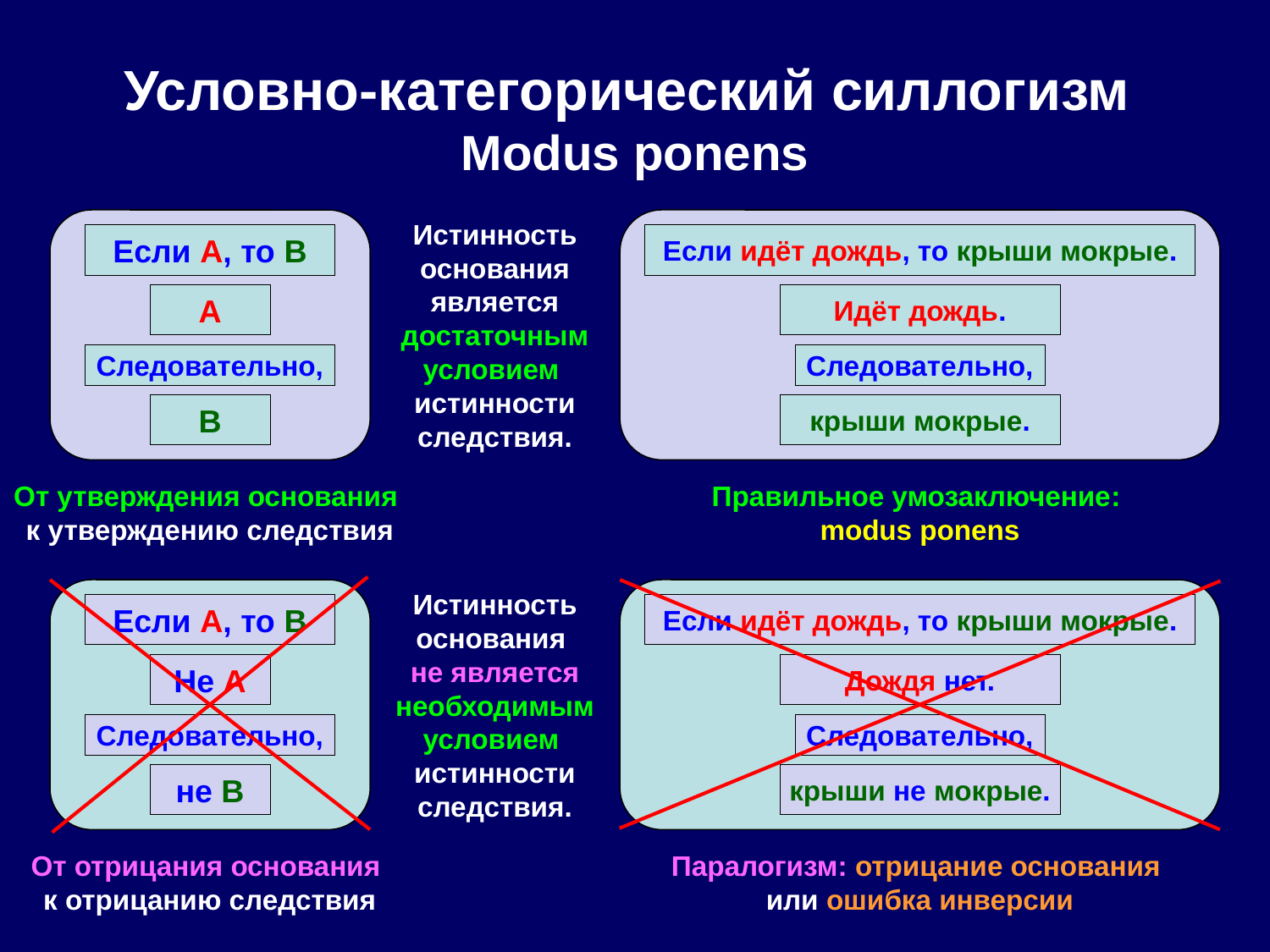

# Условно-категорический силлогизм Modus ponens

Истинность основания является
достаточным условием
истинности следствия.

Если A, то B
Если идёт дождь, то крыши мокрые.
A
Идёт дождь.
Следовательно,
Следовательно,
B
крыши мокрые.
От утверждения основания
к утверждению следствия
Правильное умозаключение:
modus ponens

Истинность основания
не является
необходимым условием
истинности следствия.

Если A, то B
Если идёт дождь, то крыши мокрые.
Не A
Дождя нет.
Следовательно,
Следовательно,
не B
крыши не мокрые.
От отрицания основания
к отрицанию следствия
Паралогизм: отрицание основания
или ошибка инверсии